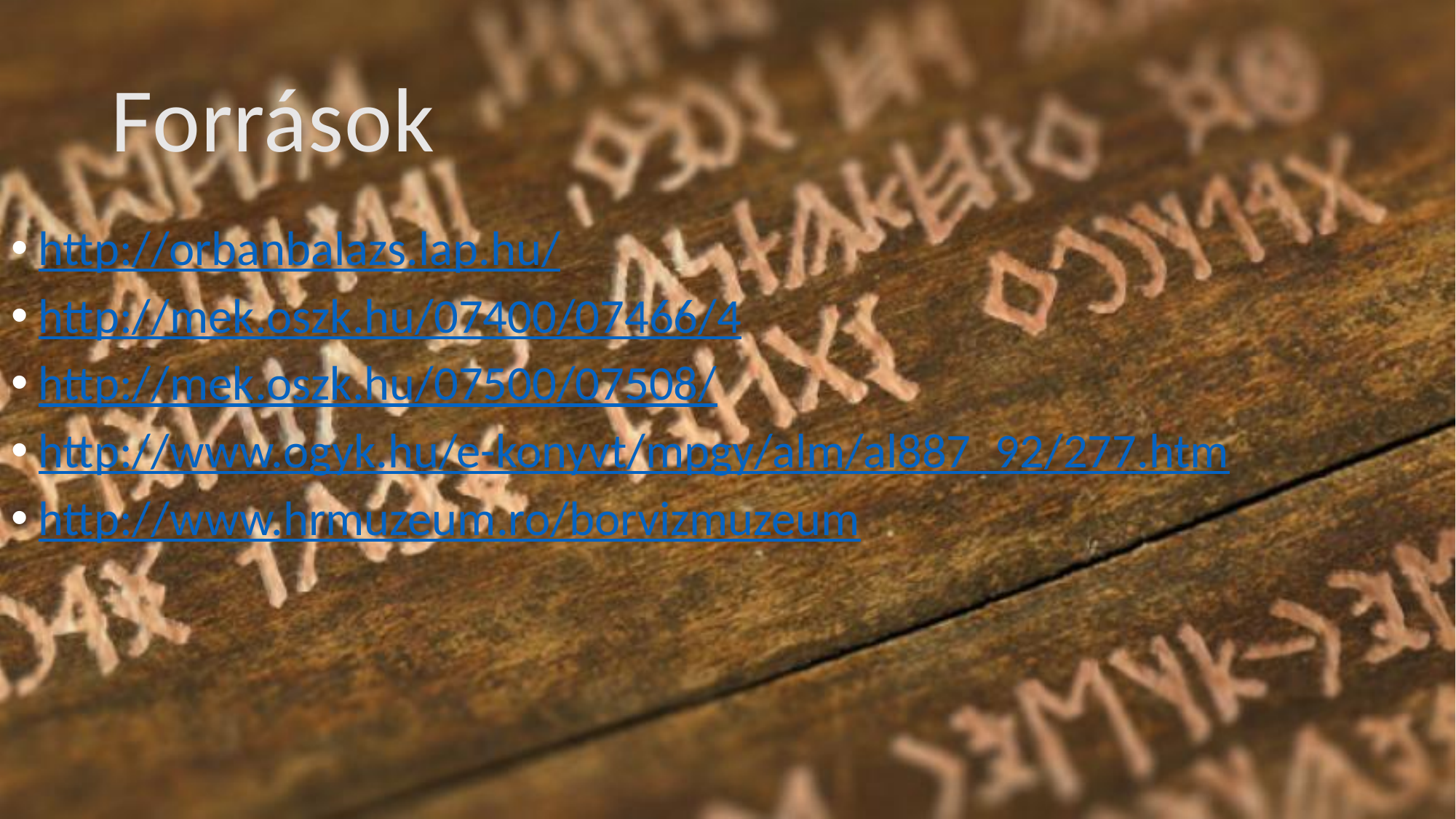

# Források
http://orbanbalazs.lap.hu/
http://mek.oszk.hu/07400/07466/4
http://mek.oszk.hu/07500/07508/
http://www.ogyk.hu/e-konyvt/mpgy/alm/al887_92/277.htm
http://www.hrmuzeum.ro/borvizmuzeum